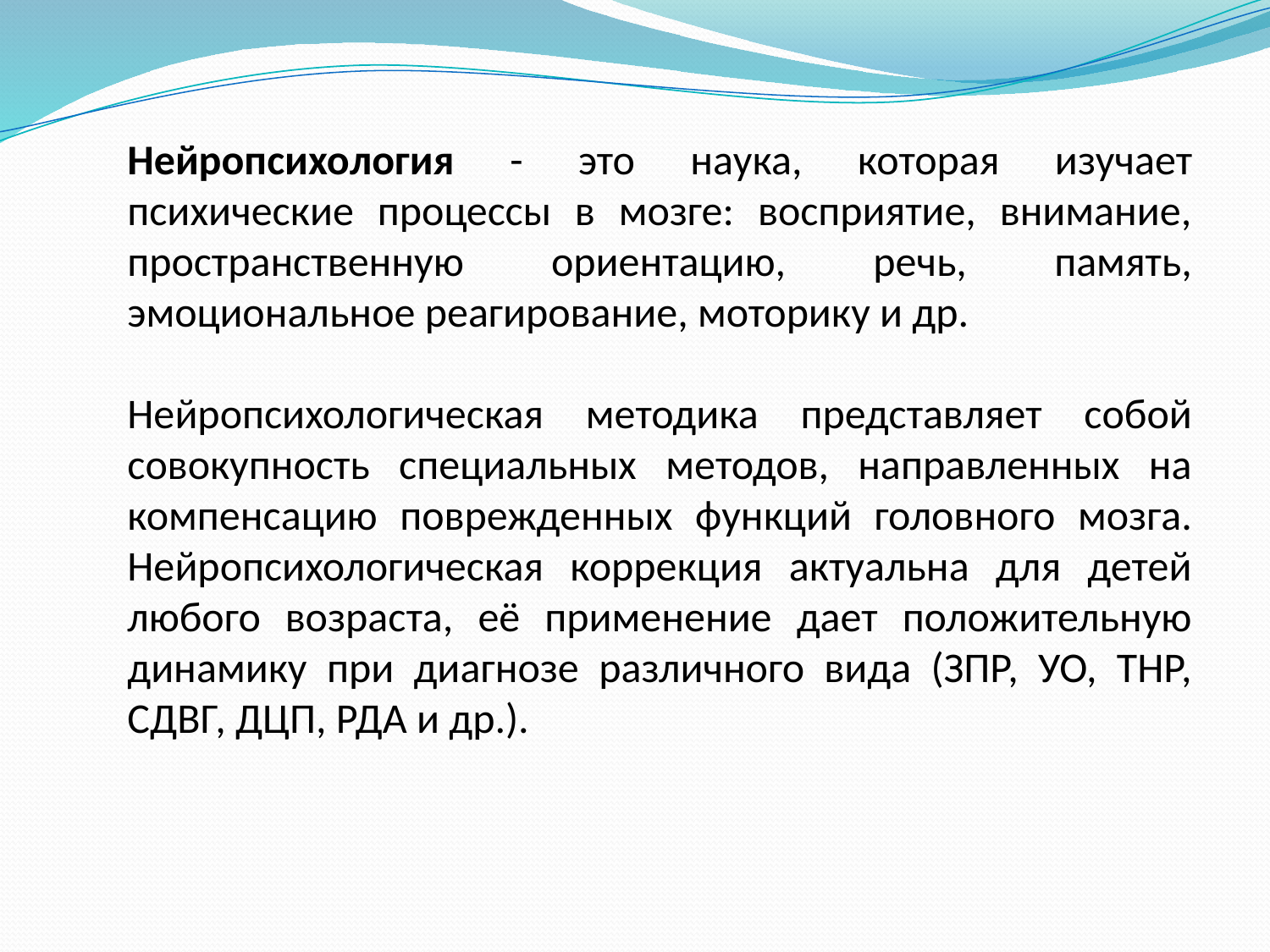

Нейропсихология - это наука, которая изучает психические процессы в мозге: восприятие, внимание, пространственную ориентацию, речь, память, эмоциональное реагирование, моторику и др.

Нейропсихологическая методика представляет собой совокупность специальных методов, направленных на компенсацию поврежденных функций головного мозга. Нейропсихологическая коррекция актуальна для детей любого возраста, её применение дает положительную динамику при диагнозе различного вида (ЗПР, УО, ТНР, СДВГ, ДЦП, РДА и др.).